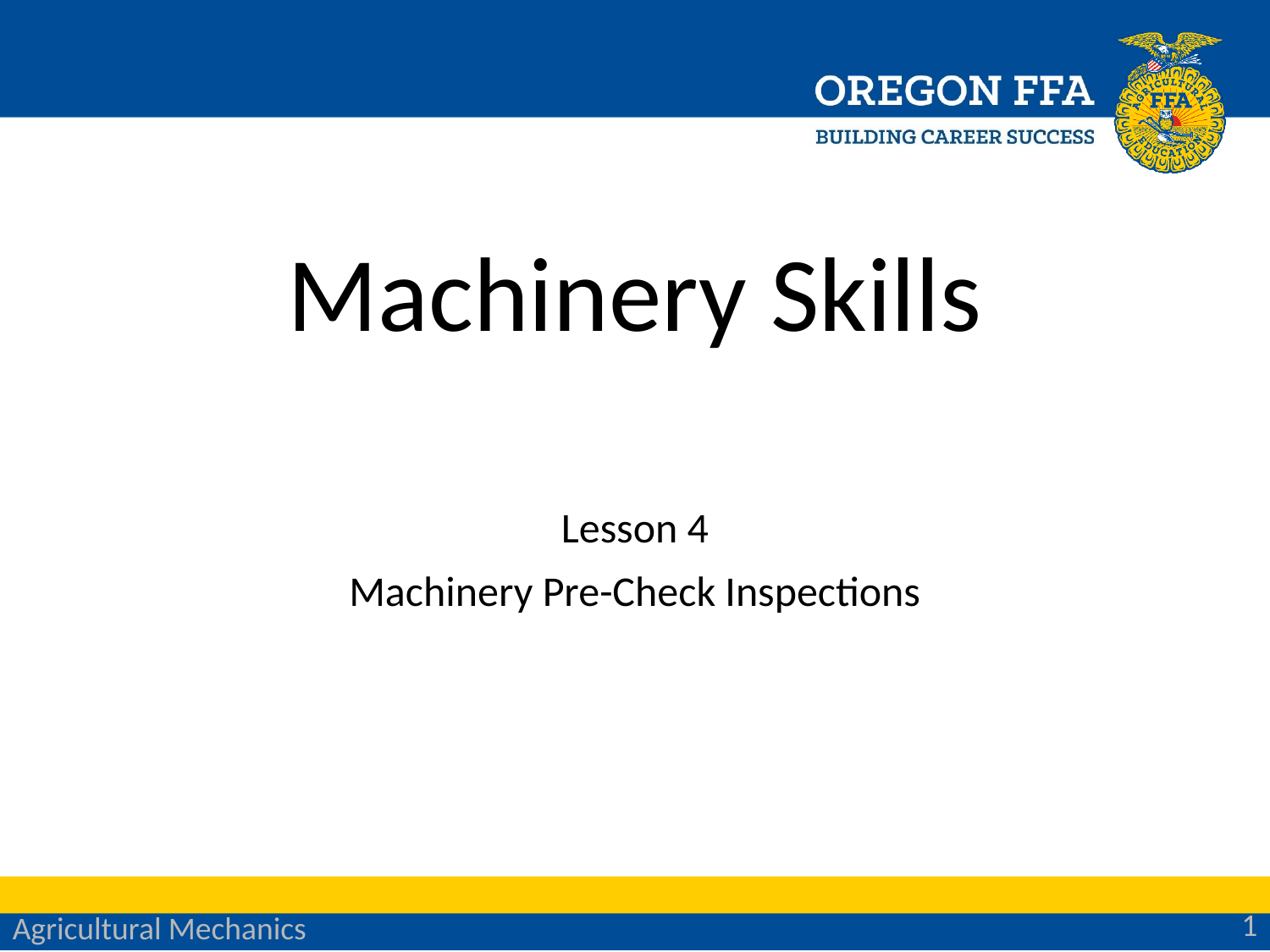

# Machinery Skills
Lesson 4
Machinery Pre-Check Inspections

1
Agricultural Mechanics